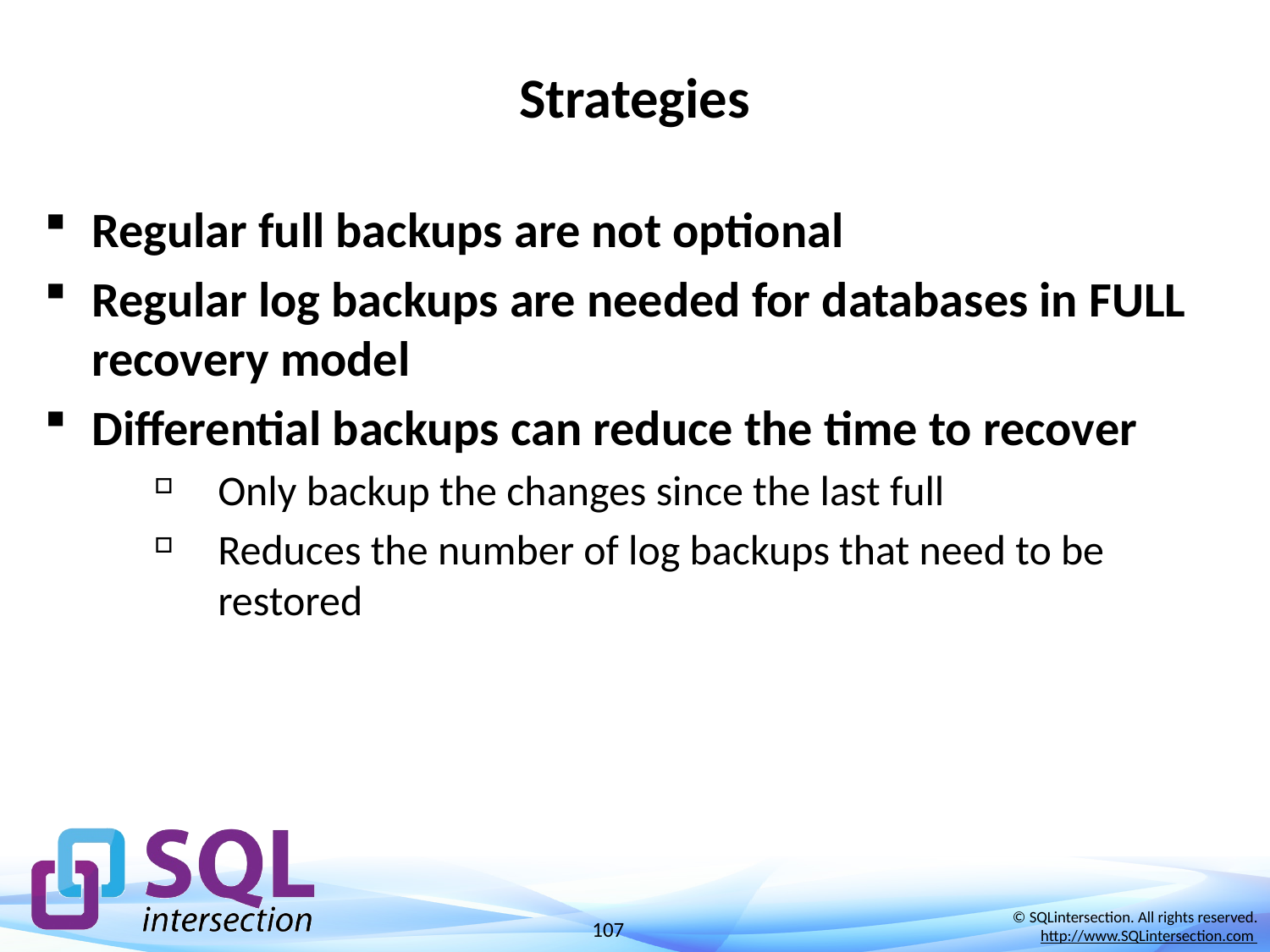

# Strategies
Regular full backups are not optional
Regular log backups are needed for databases in FULL recovery model
Differential backups can reduce the time to recover
Only backup the changes since the last full
Reduces the number of log backups that need to be restored